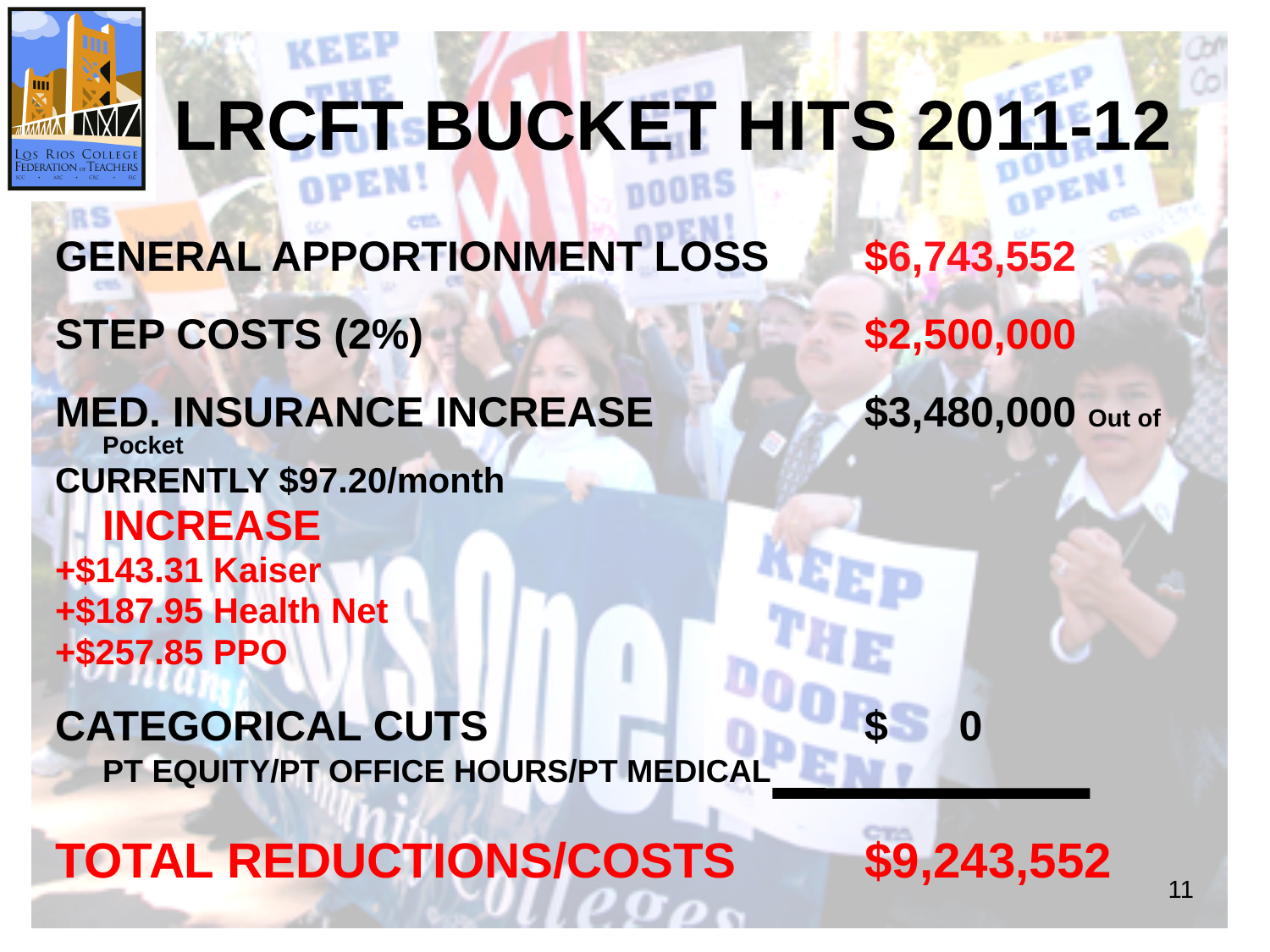

# LRCFT BUCKET HITS 2011-12
GENERAL APPORTIONMENT LOSS	$6,743,552

STEP COSTS (2%)				$2,500,000

MED. INSURANCE INCREASE 		$3,480,000 Out of Pocket
CURRENTLY $97.20/month
	INCREASE
+$143.31 Kaiser
+$187.95 Health Net
+$257.85 PPO

CATEGORICAL CUTS 			$      0
	PT EQUITY/PT OFFICE HOURS/PT MEDICAL

TOTAL REDUCTIONS/COSTS 	$9,243,552

11